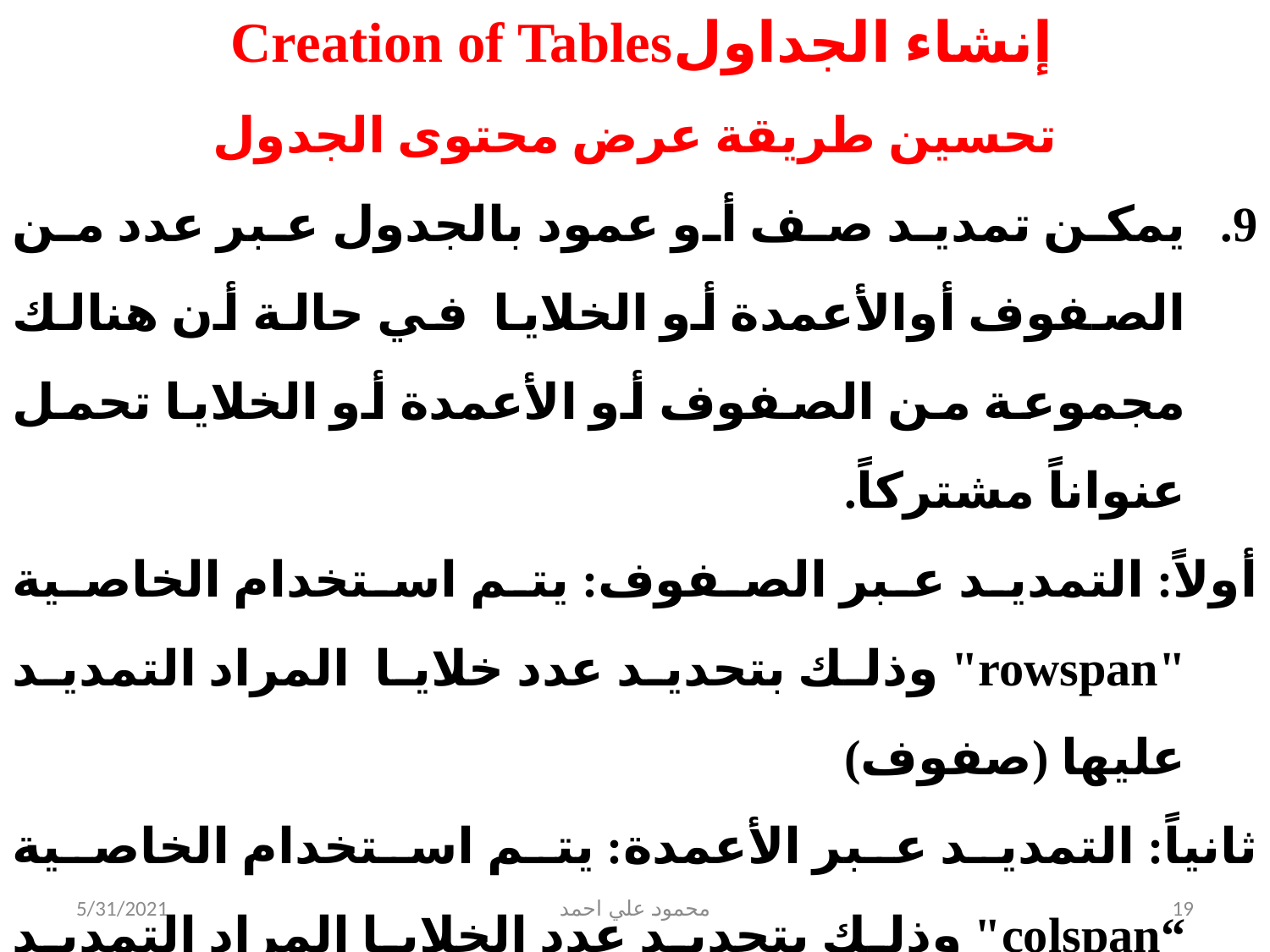

إنشاء الجداولCreation of Tables
تحسين طريقة عرض محتوى الجدول
يمكن تمديد صف أو عمود بالجدول عبر عدد من الصفوف أوالأعمدة أو الخلايا  في حالة أن هنالك مجموعة من الصفوف أو الأعمدة أو الخلايا تحمل عنواناً مشتركاً.
أولاً: التمديد عبر الصفوف: يتم استخدام الخاصية "rowspan" وذلك بتحديد عدد خلايا  المراد التمديد عليها (صفوف)
ثانياً: التمديد عبر الأعمدة: يتم استخدام الخاصية “colspan" وذلك بتحديد عدد الخلايا المراد التمديد عليها (أعمدة)
5/31/2021
محمود علي احمد
19